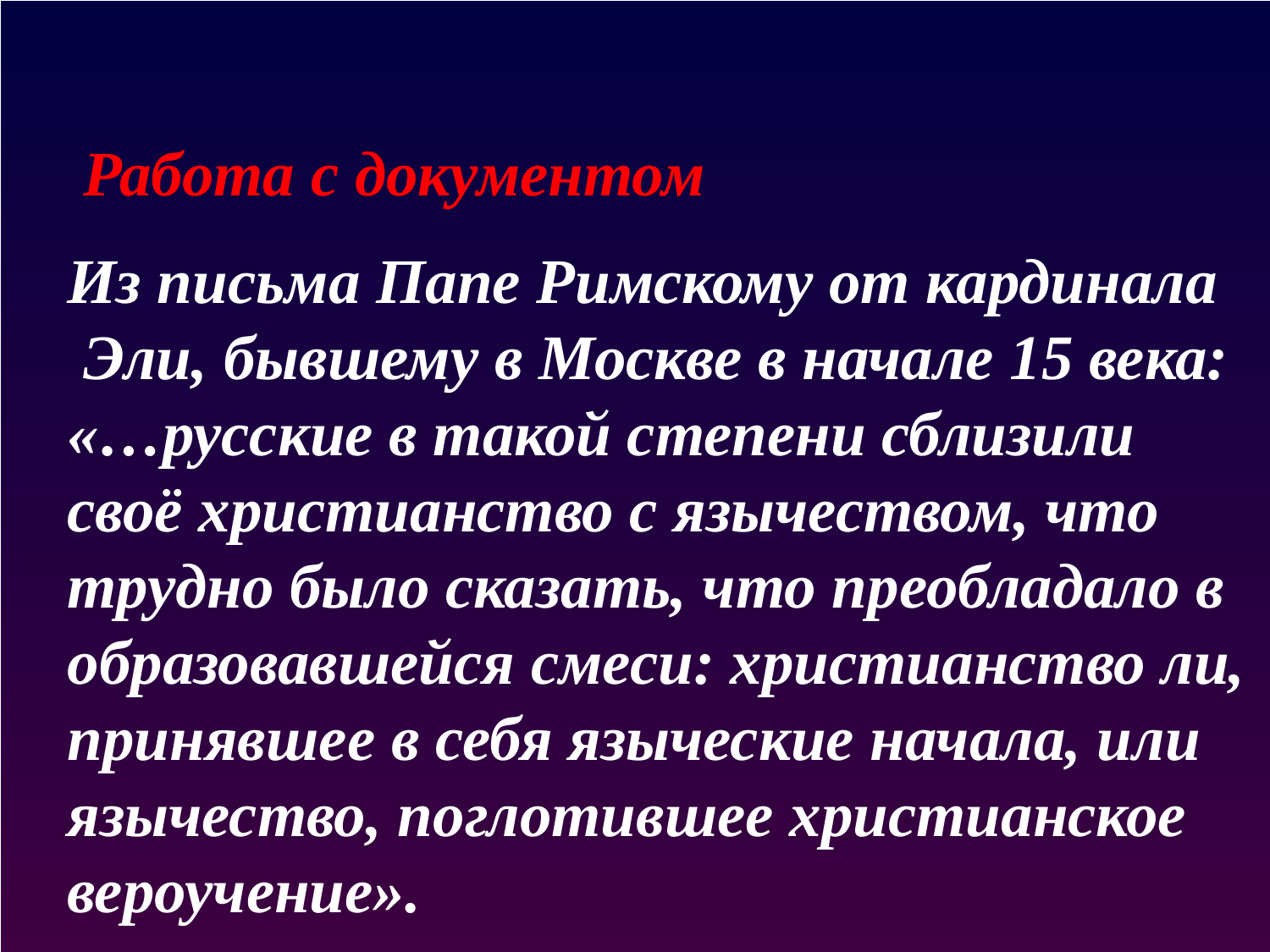

#
 Работа с документом
Из письма Папе Римскому от кардинала    Эли, бывшему в Москве в начале 15 века: «…русские в такой степени сблизили своё христианство с язычеством, что трудно было сказать, что преобладало в образовавшейся смеси: христианство ли, принявшее в себя языческие начала, или язычество, поглотившее христианское вероучение».